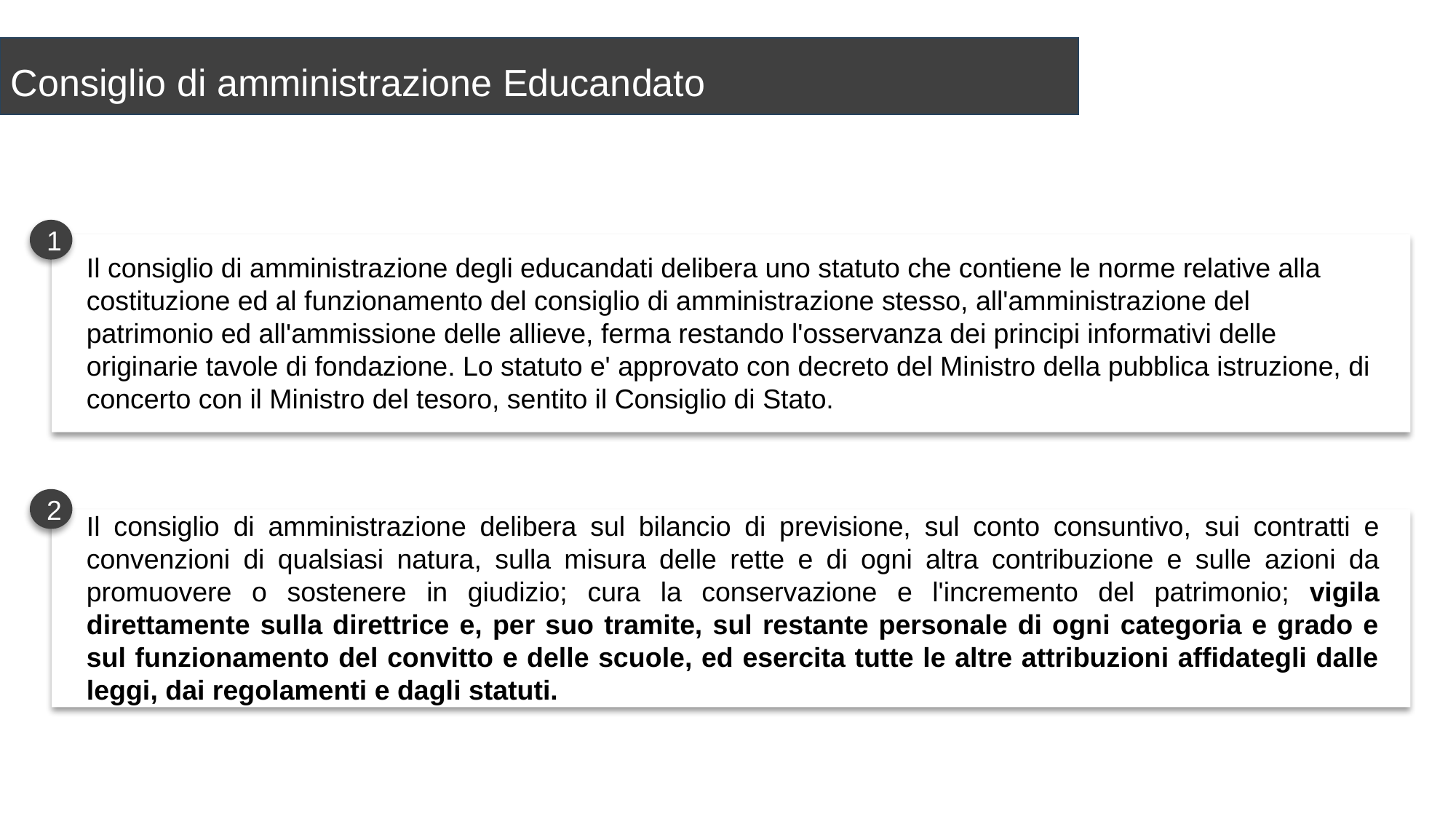

Consiglio di amministrazione Educandato
1

Il consiglio di amministrazione degli educandati delibera uno statuto che contiene le norme relative alla costituzione ed al funzionamento del consiglio di amministrazione stesso, all'amministrazione del patrimonio ed all'ammissione delle allieve, ferma restando l'osservanza dei principi informativi delle originarie tavole di fondazione. Lo statuto e' approvato con decreto del Ministro della pubblica istruzione, di concerto con il Ministro del tesoro, sentito il Consiglio di Stato.
2
Il consiglio di amministrazione delibera sul bilancio di previsione, sul conto consuntivo, sui contratti e convenzioni di qualsiasi natura, sulla misura delle rette e di ogni altra contribuzione e sulle azioni da promuovere o sostenere in giudizio; cura la conservazione e l'incremento del patrimonio; vigila direttamente sulla direttrice e, per suo tramite, sul restante personale di ogni categoria e grado e sul funzionamento del convitto e delle scuole, ed esercita tutte le altre attribuzioni affidategli dalle leggi, dai regolamenti e dagli statuti.